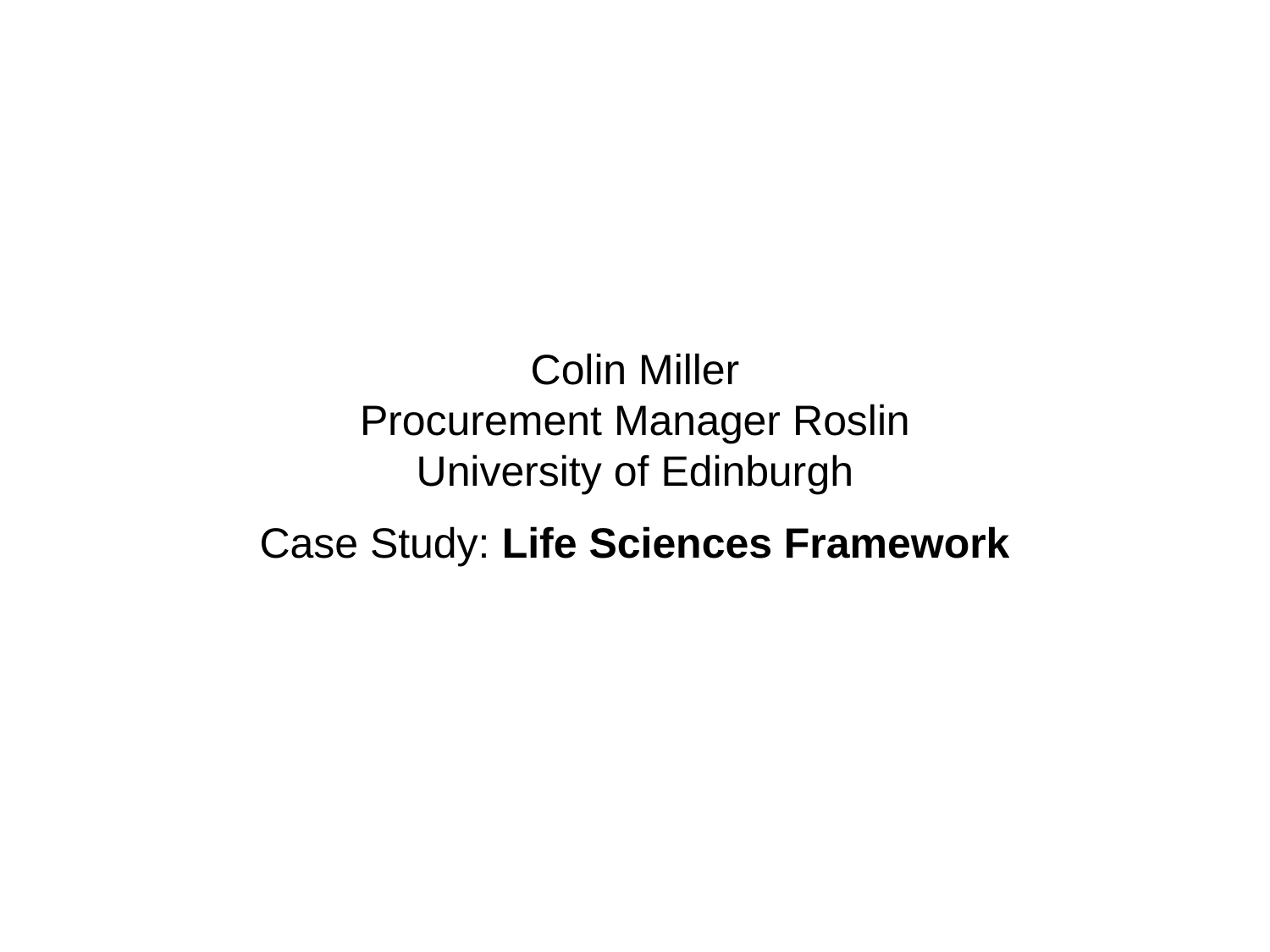

Colin Miller
Procurement Manager Roslin
University of Edinburgh

Case Study: Life Sciences Framework